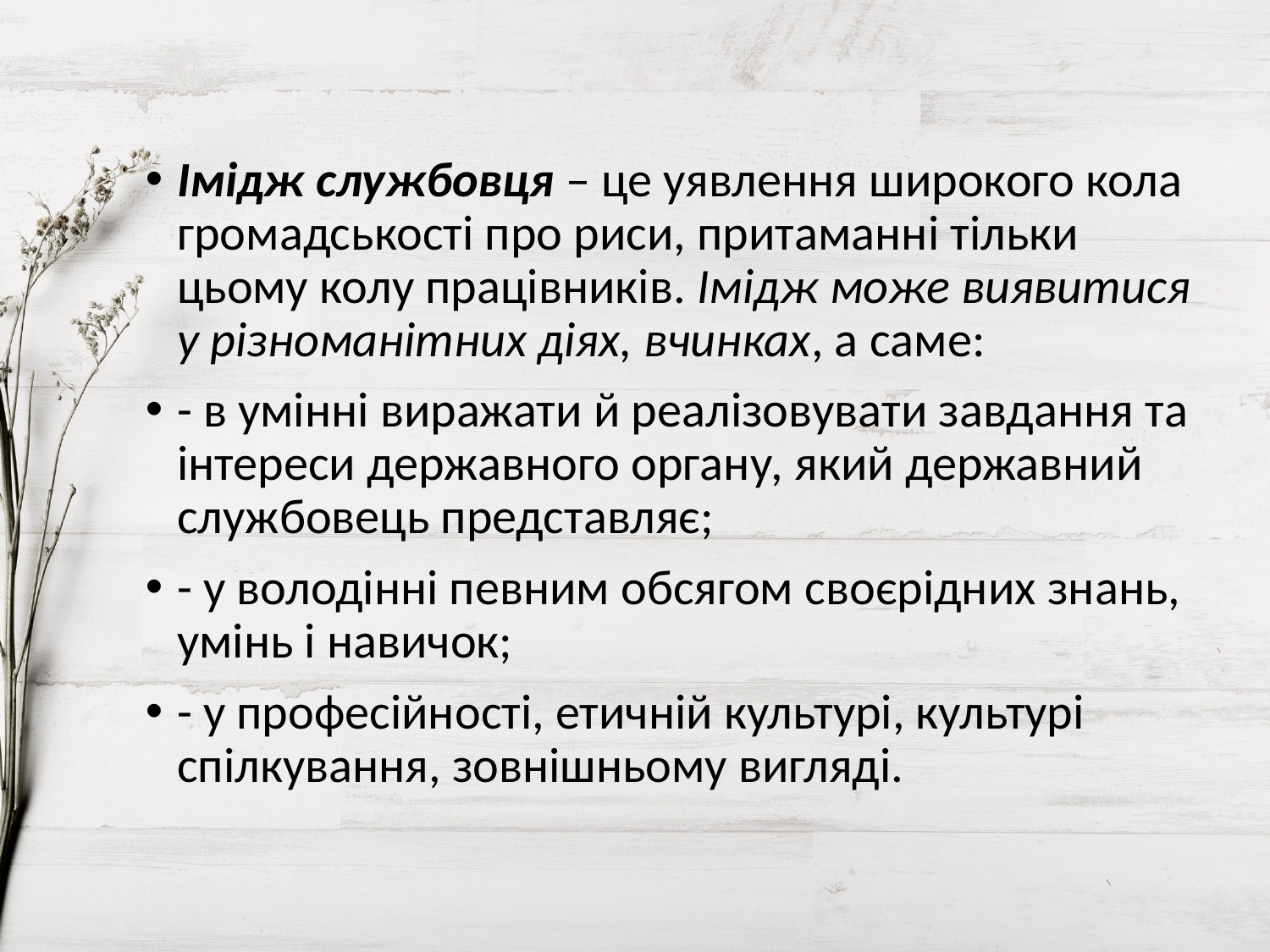

Імідж службовця – це уявлення широкого кола громадськості про риси, притаманні тільки цьому колу працівників. Імідж може виявитися у різноманітних діях, вчинках, а саме:
- в умінні виражати й реалізовувати завдання та інтереси державного органу, який державний службовець представляє;
- у володінні певним обсягом своєрідних знань, умінь і навичок;
- у професійності, етичній культурі, культурі спілкування, зовнішньому вигляді.